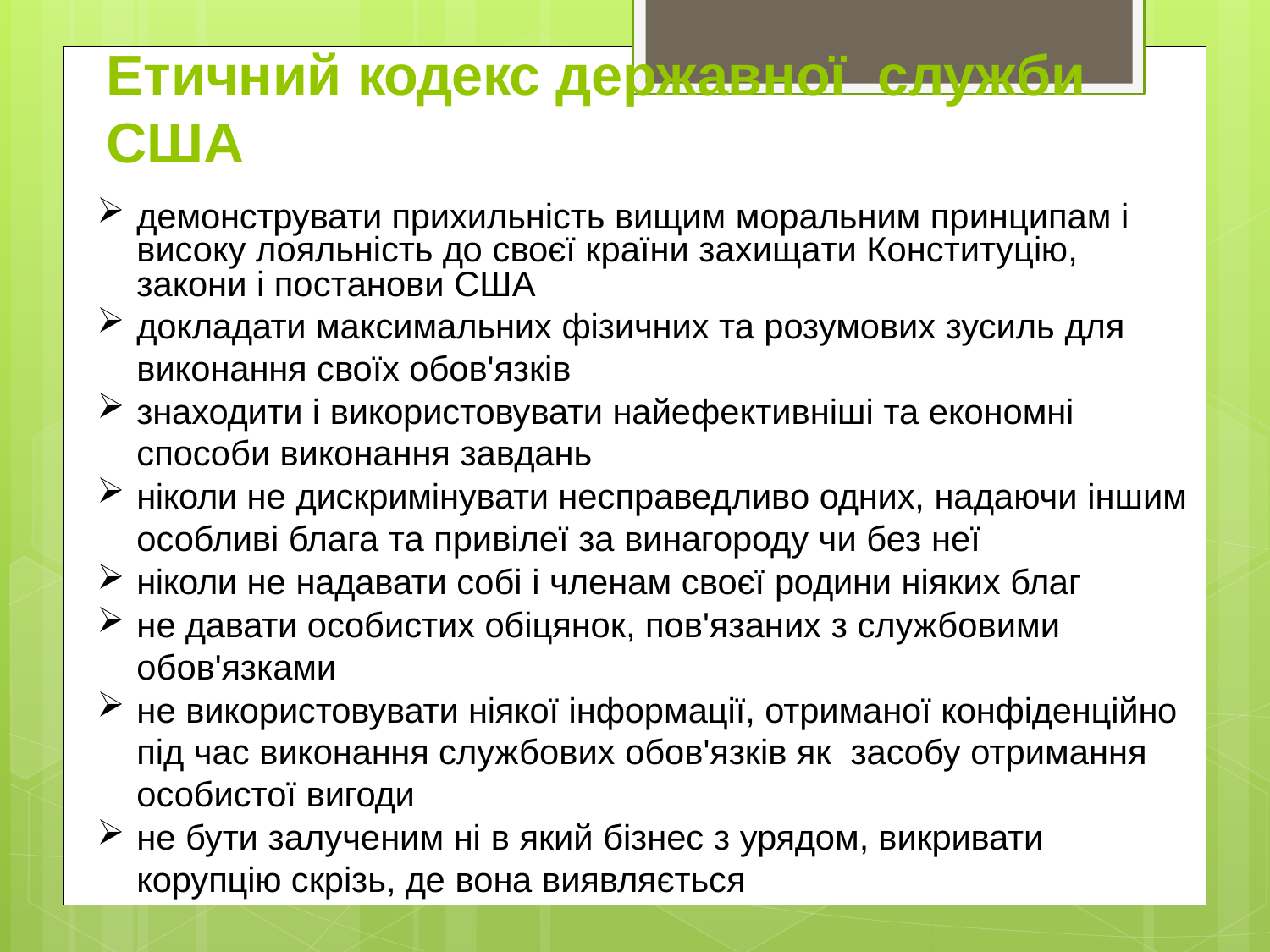

# Етичний кодекс державної  служби США
демонструвати прихильність вищим моральним принципам і  високу лояльність до своєї країни захищати Конституцію, закони і постанови США
докладати максимальних фізичних та розумових зусиль для виконання своїх обов'язків
знаходити і використовувати найефективніші та економні способи виконання завдань
ніколи не дискримінувати несправедливо одних, надаючи іншим особливі блага та привілеї за винагороду чи без неї
ніколи не надавати собі і членам своєї родини ніяких благ
не давати особистих обіцянок, пов'язаних з службовими обов'язками
не використовувати ніякої інформації, отриманої конфіденційно під час виконання службових обов'язків як  засобу отримання особистої вигоди
не бути залученим ні в який бізнес з урядом, викривати корупцію скрізь, де вона виявляється